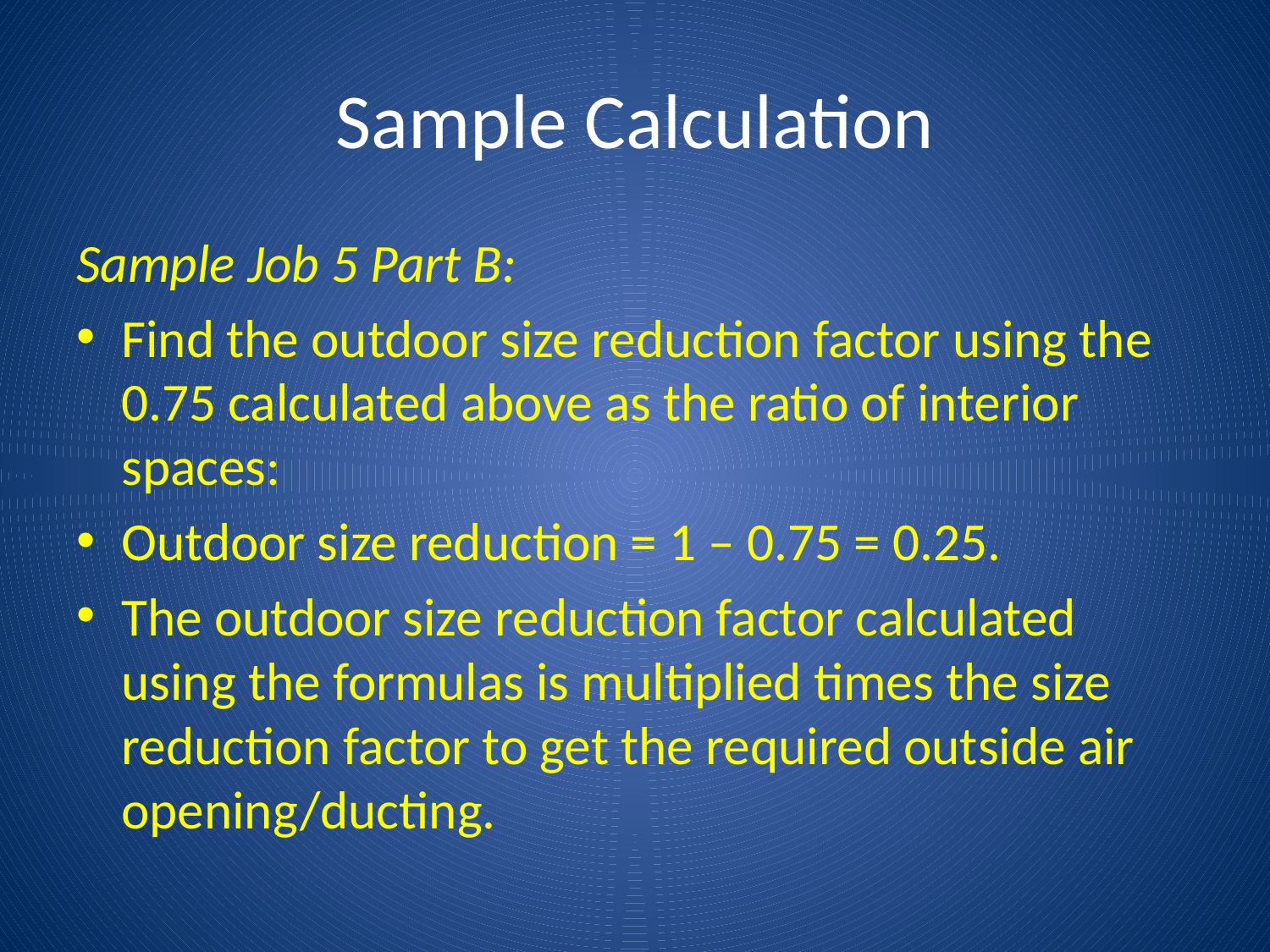

# Sample Calculation
Sample Job 5 Part B:
Find the outdoor size reduction factor using the 0.75 calculated above as the ratio of interior spaces:
Outdoor size reduction = 1 – 0.75 = 0.25.
The outdoor size reduction factor calculated using the formulas is multiplied times the size reduction factor to get the required outside air opening/ducting.